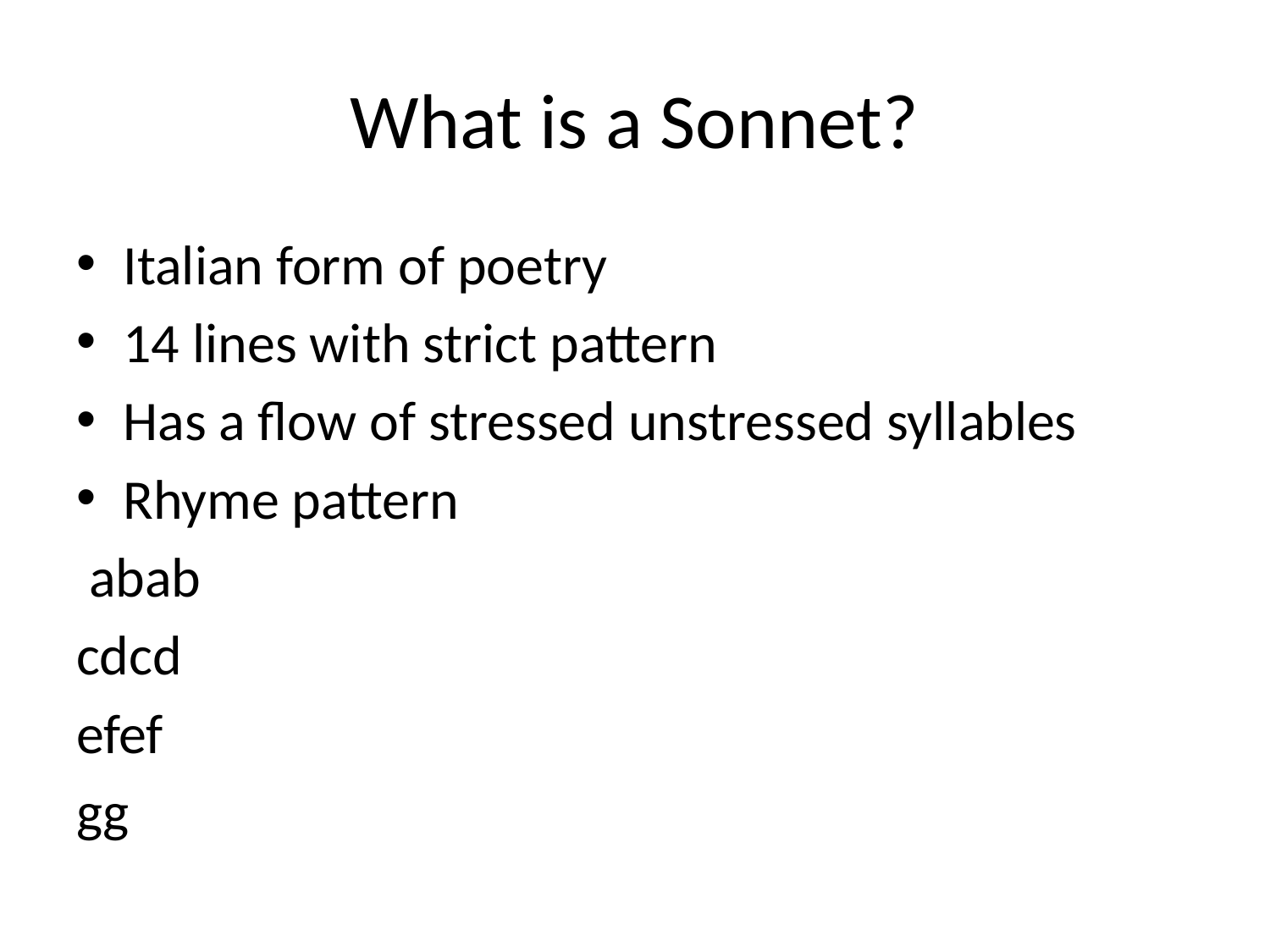

# What is a Sonnet?
Italian form of poetry
14 lines with strict pattern
Has a flow of stressed unstressed syllables
Rhyme pattern
 abab
cdcd
efef
gg